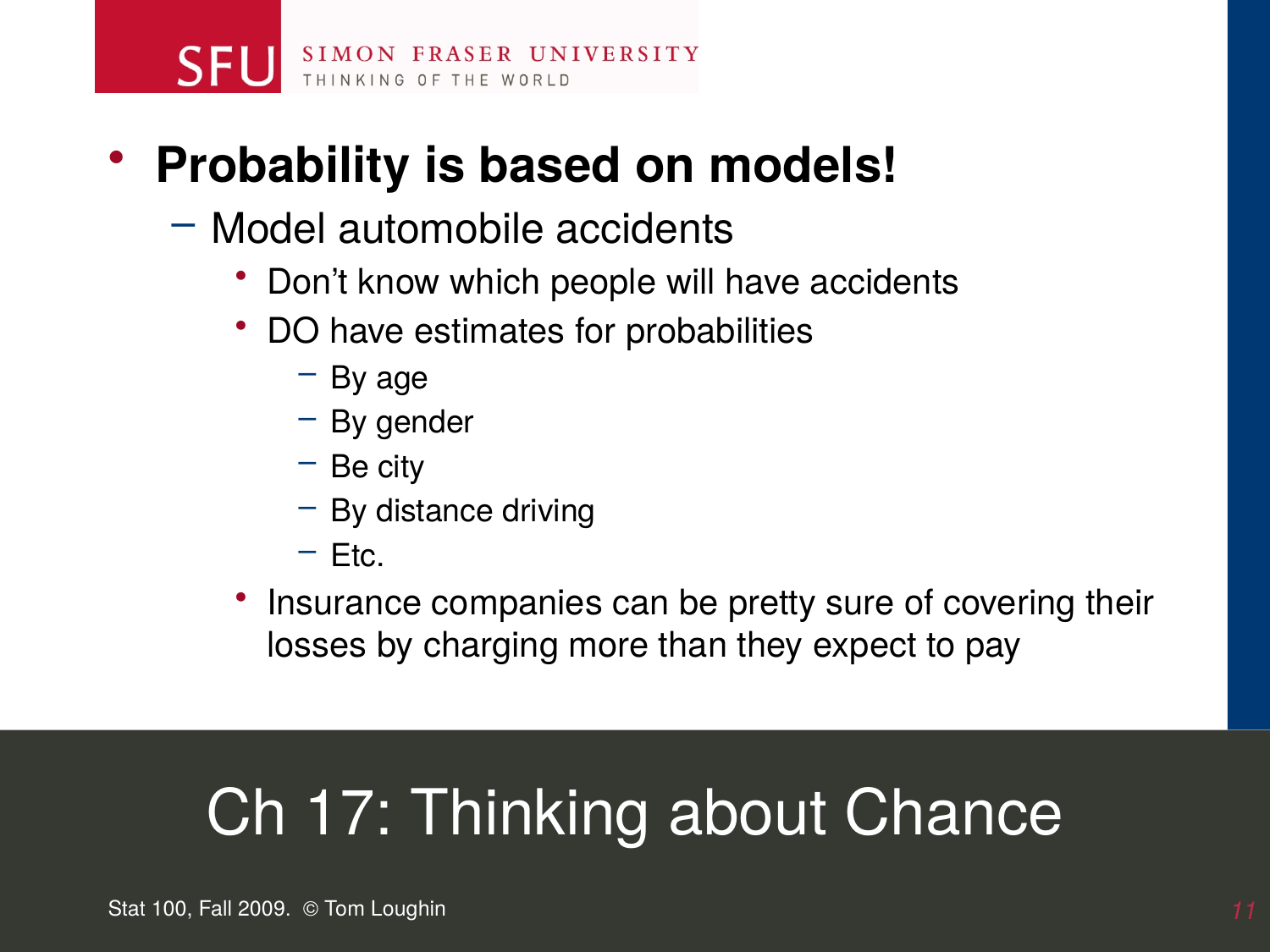

Probability is based on models!
Model automobile accidents
Don’t know which people will have accidents
DO have estimates for probabilities
By age
By gender
Be city
By distance driving
Etc.
Insurance companies can be pretty sure of covering their losses by charging more than they expect to pay

# Ch 17: Thinking about Chance
Stat 100, Fall 2009.  © Tom Loughin
11